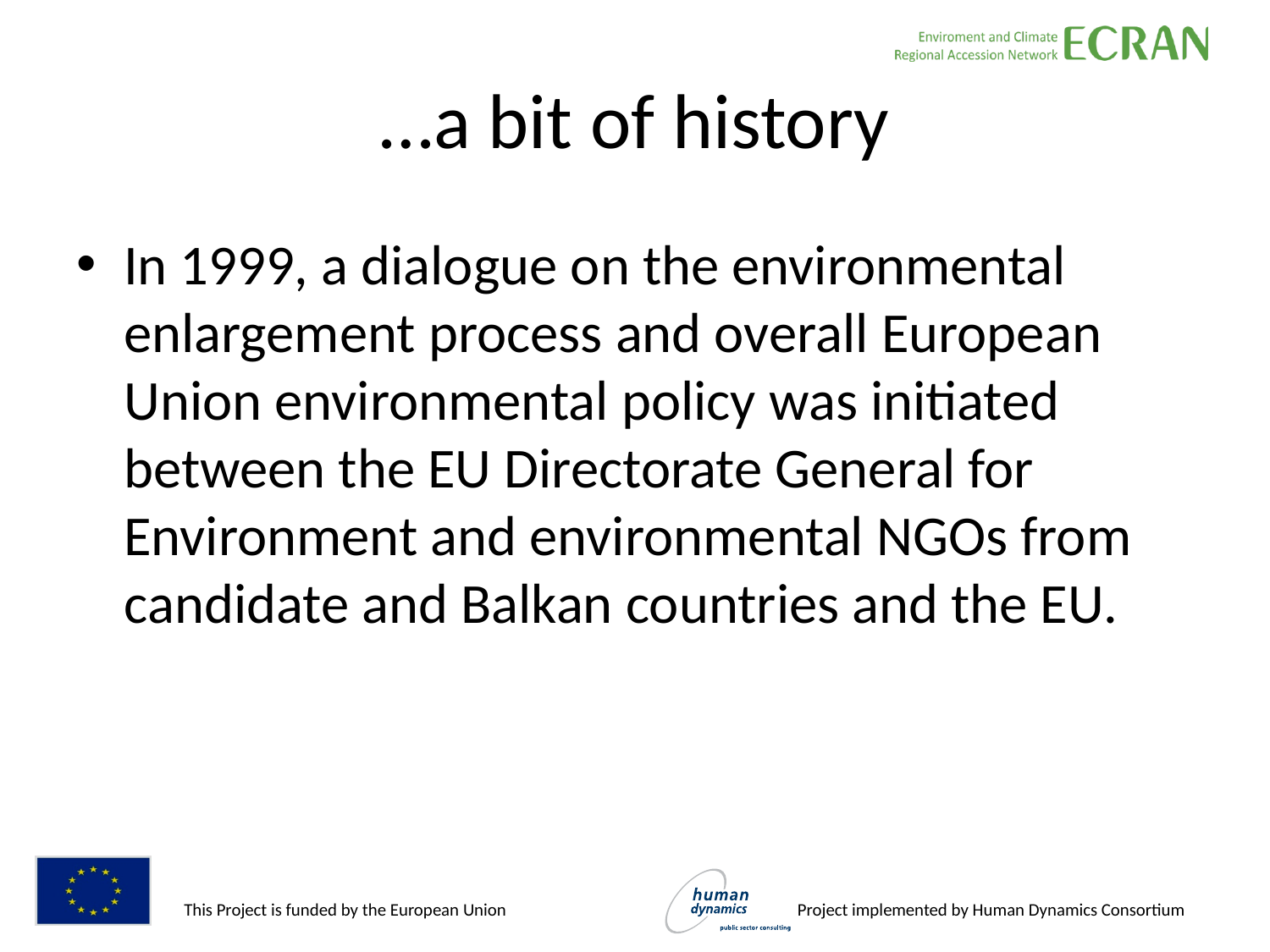

# …a bit of history
In 1999, a dialogue on the environmental enlargement process and overall European Union environmental policy was initiated between the EU Directorate General for Environment and environmental NGOs from candidate and Balkan countries and the EU.